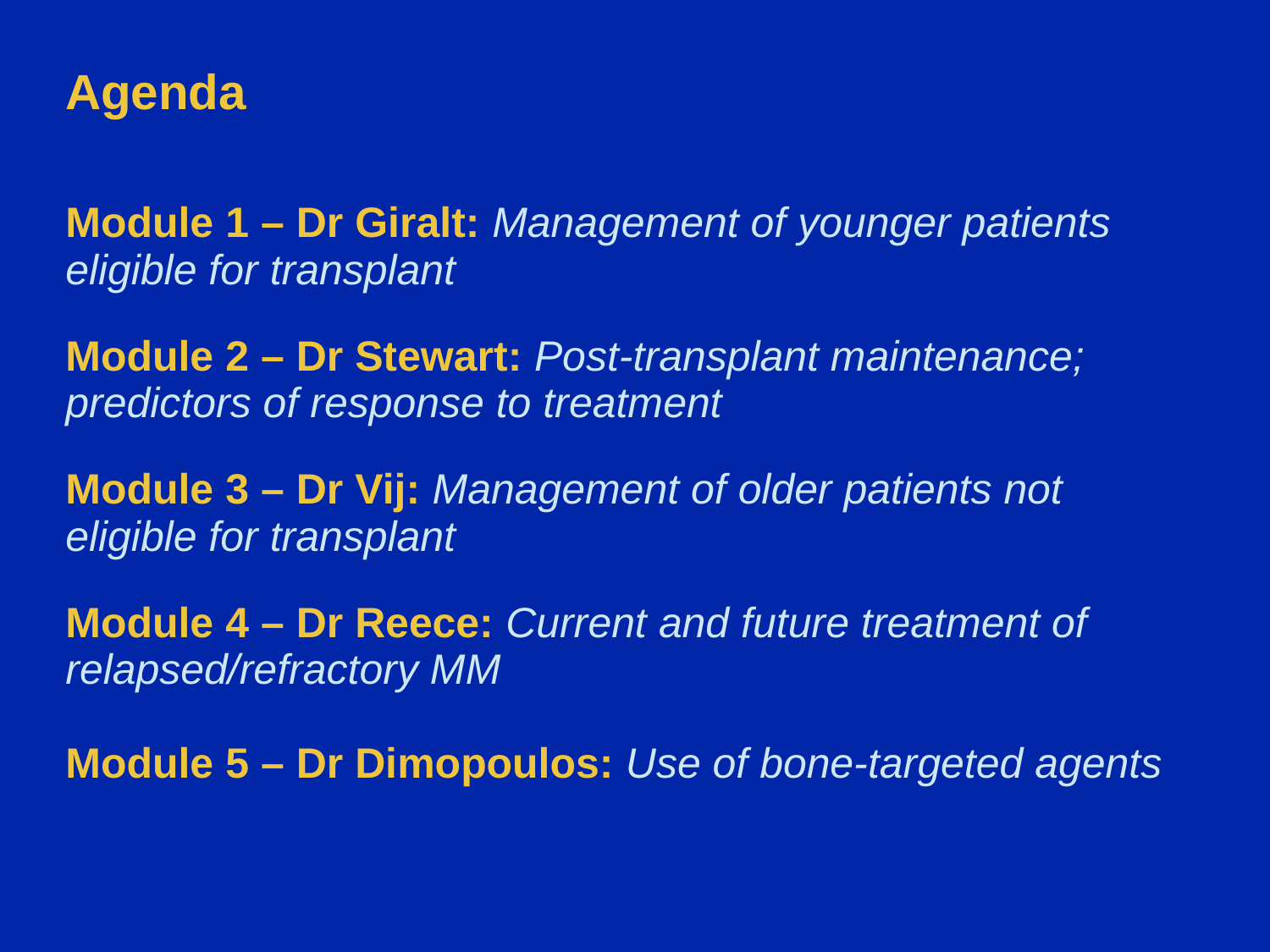

# Agenda
| Module 1 – Dr Giralt: Management of younger patients eligible for transplant |
| --- |
| Module 2 – Dr Stewart: Post-transplant maintenance; predictors of response to treatment |
| Module 3 – Dr Vij: Management of older patients not eligible for transplant |
| Module 4 – Dr Reece: Current and future treatment of relapsed/refractory MM |
| Module 5 – Dr Dimopoulos: Use of bone-targeted agents |